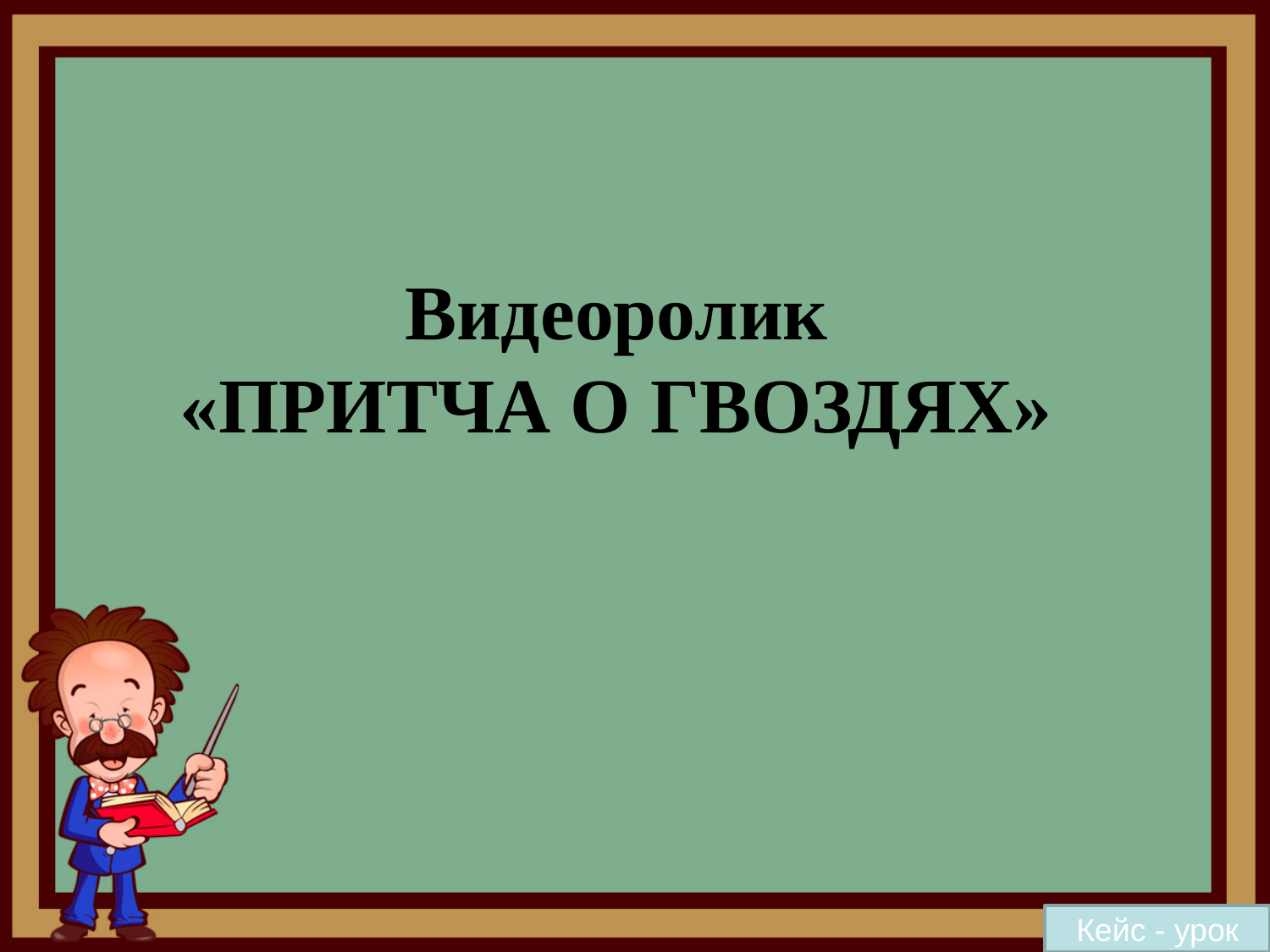

# Видеоролик «ПРИТЧА О ГВОЗДЯХ»
Кейс - урок